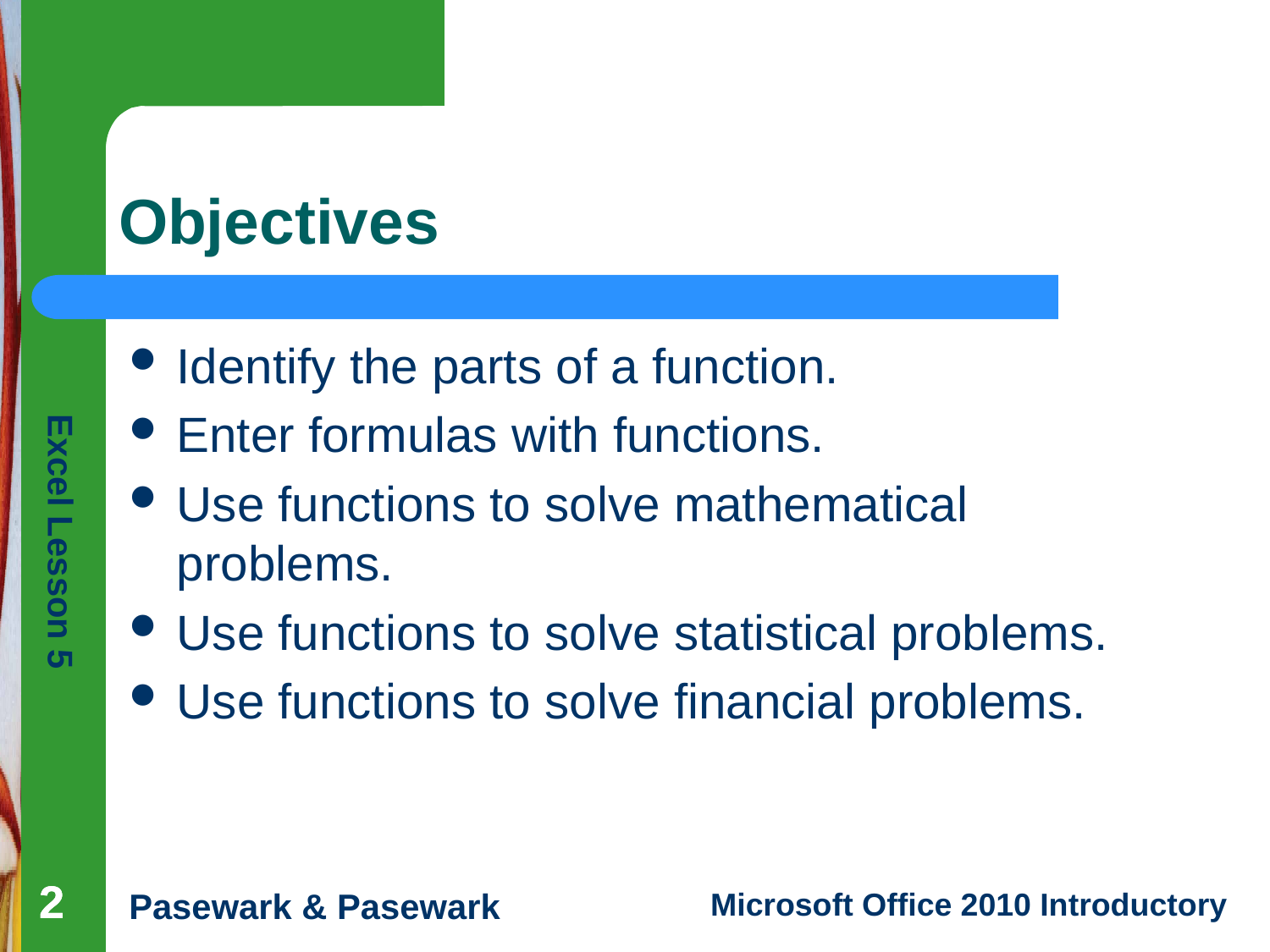

# Objectives
Identify the parts of a function.
Enter formulas with functions.
Use functions to solve mathematical problems.
Use functions to solve statistical problems.
Use functions to solve financial problems.
2
2
2